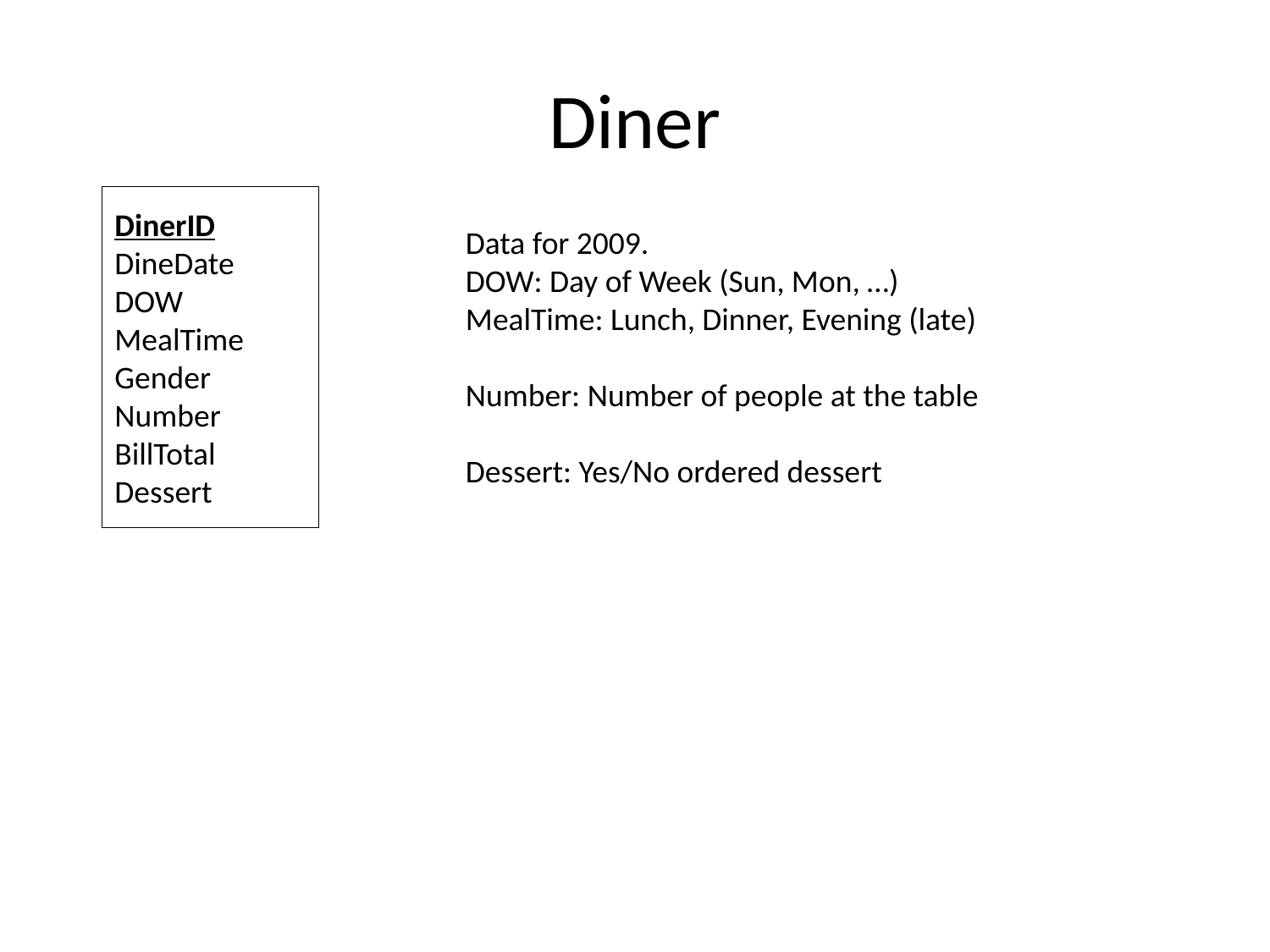

# Diner
DinerID
DineDate
DOW
MealTime
Gender
Number
BillTotal
Dessert
Data for 2009.
DOW: Day of Week (Sun, Mon, …)
MealTime: Lunch, Dinner, Evening (late)

Number: Number of people at the table

Dessert: Yes/No ordered dessert